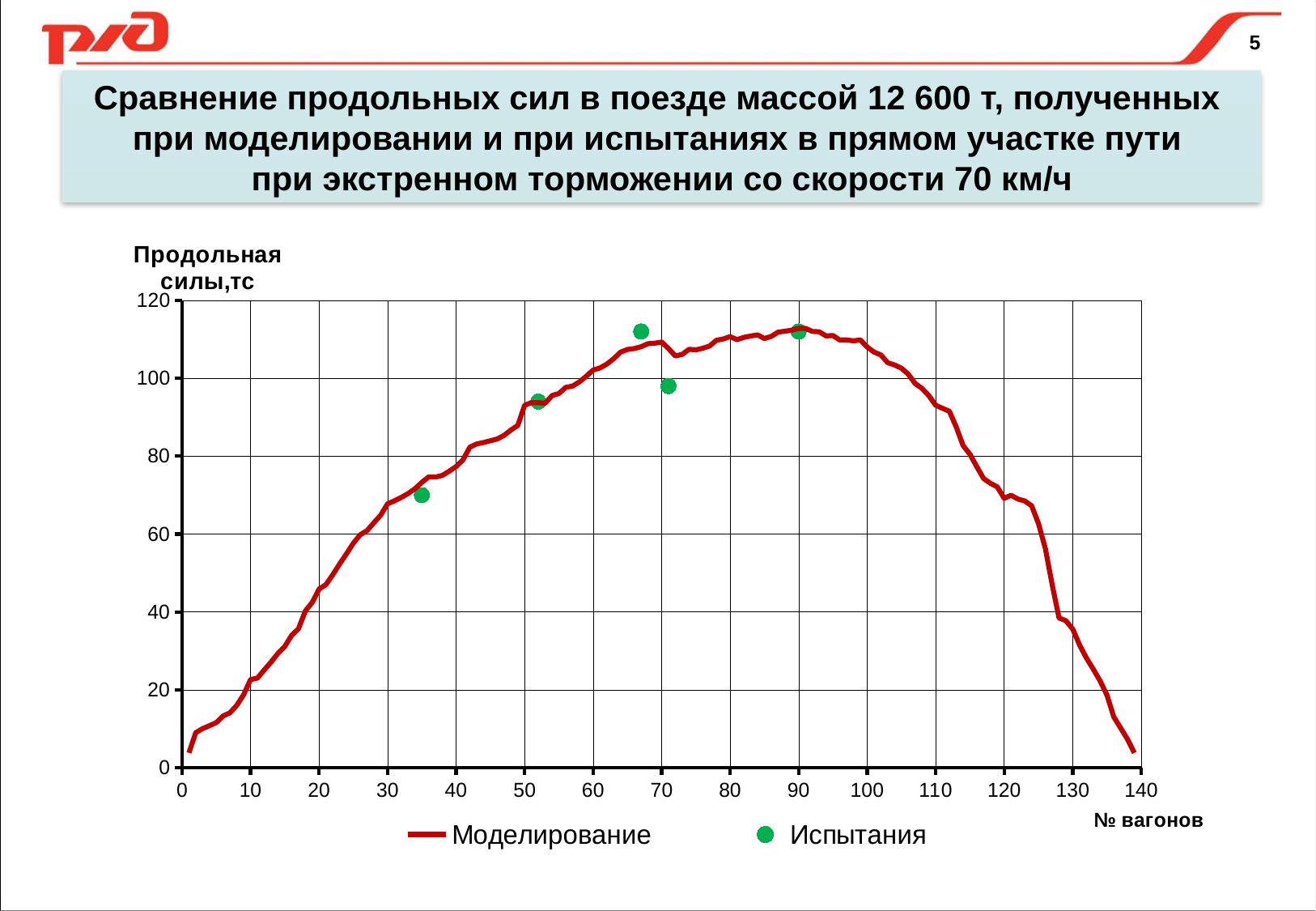

5
Сравнение продольных сил в поезде массой 12 600 т, полученных
при моделировании и при испытаниях в прямом участке пути
при экстренном торможении со скорости 70 км/ч

### Chart

| Category | Моделирование | Испытания |
|---|---|---|